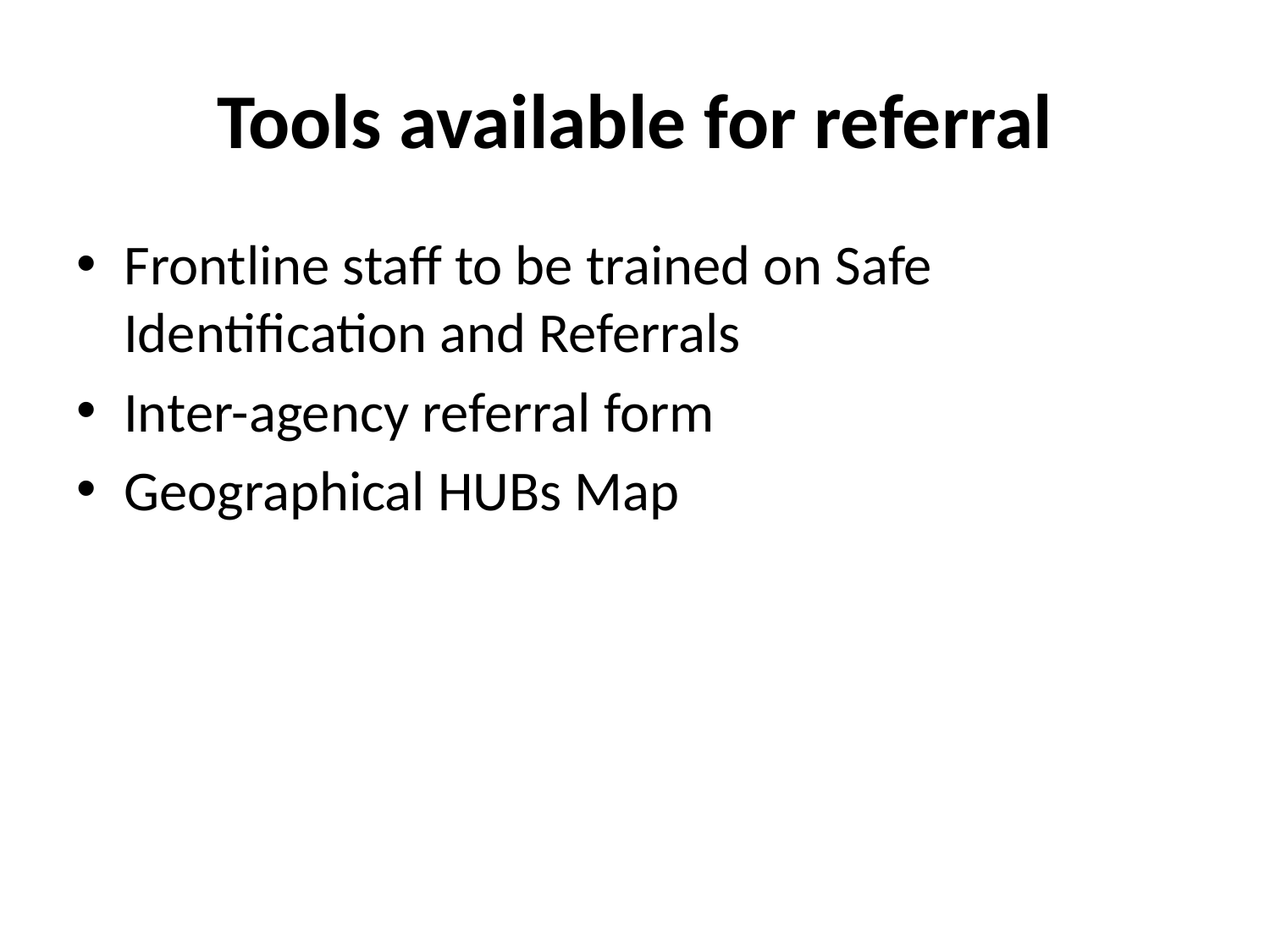

# Tools available for referral
Frontline staff to be trained on Safe Identification and Referrals
Inter-agency referral form
Geographical HUBs Map